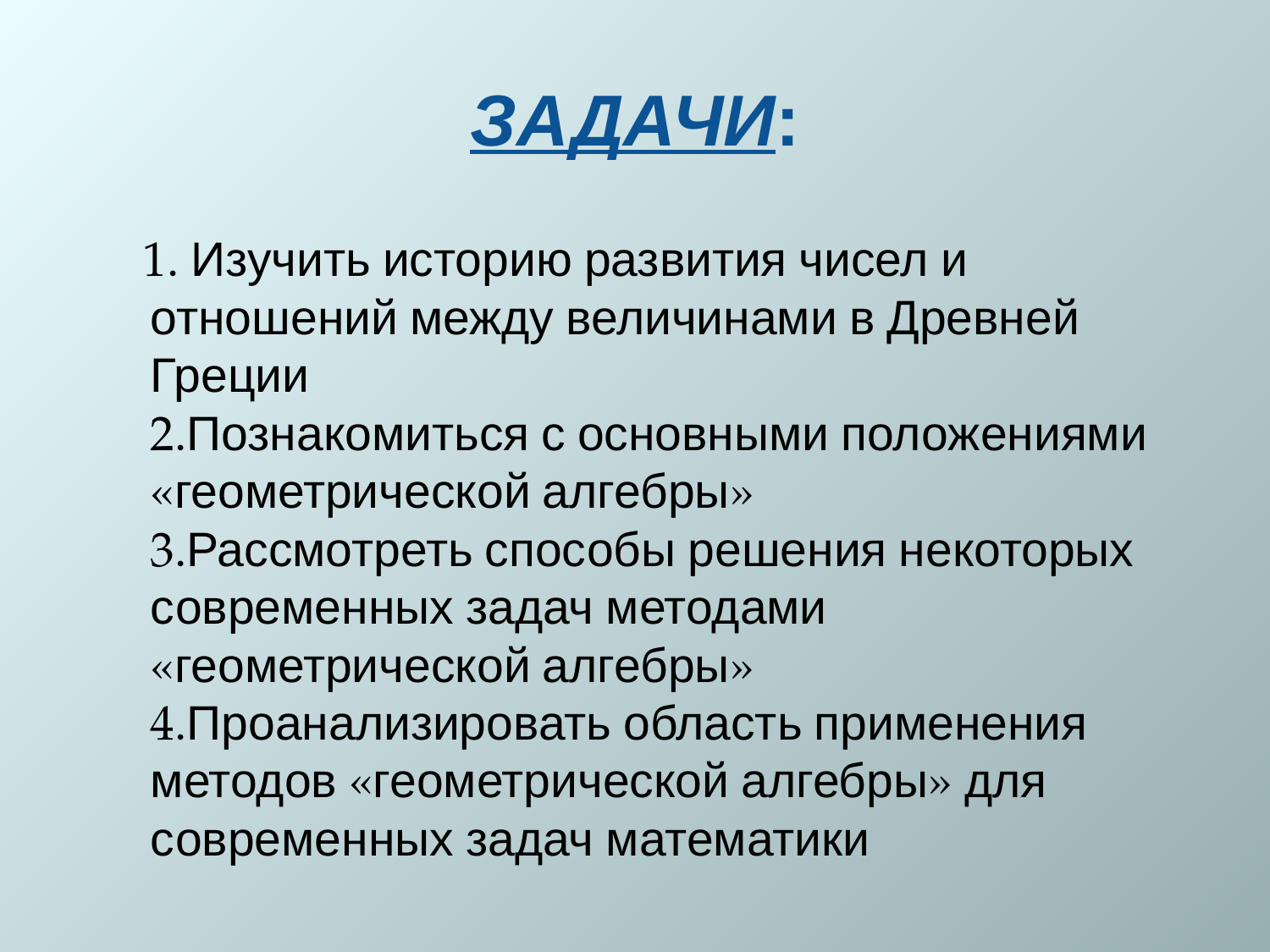

# ЗАДАЧИ:
    1. Изучить историю развития чисел и отношений между величинами в Древней Греции
2.Познакомиться с основными положениями «геометрической алгебры»
3.Рассмотреть способы решения некоторых современных задач методами «геометрической алгебры»
4.Проанализировать область применения методов «геометрической алгебры» для современных задач математики